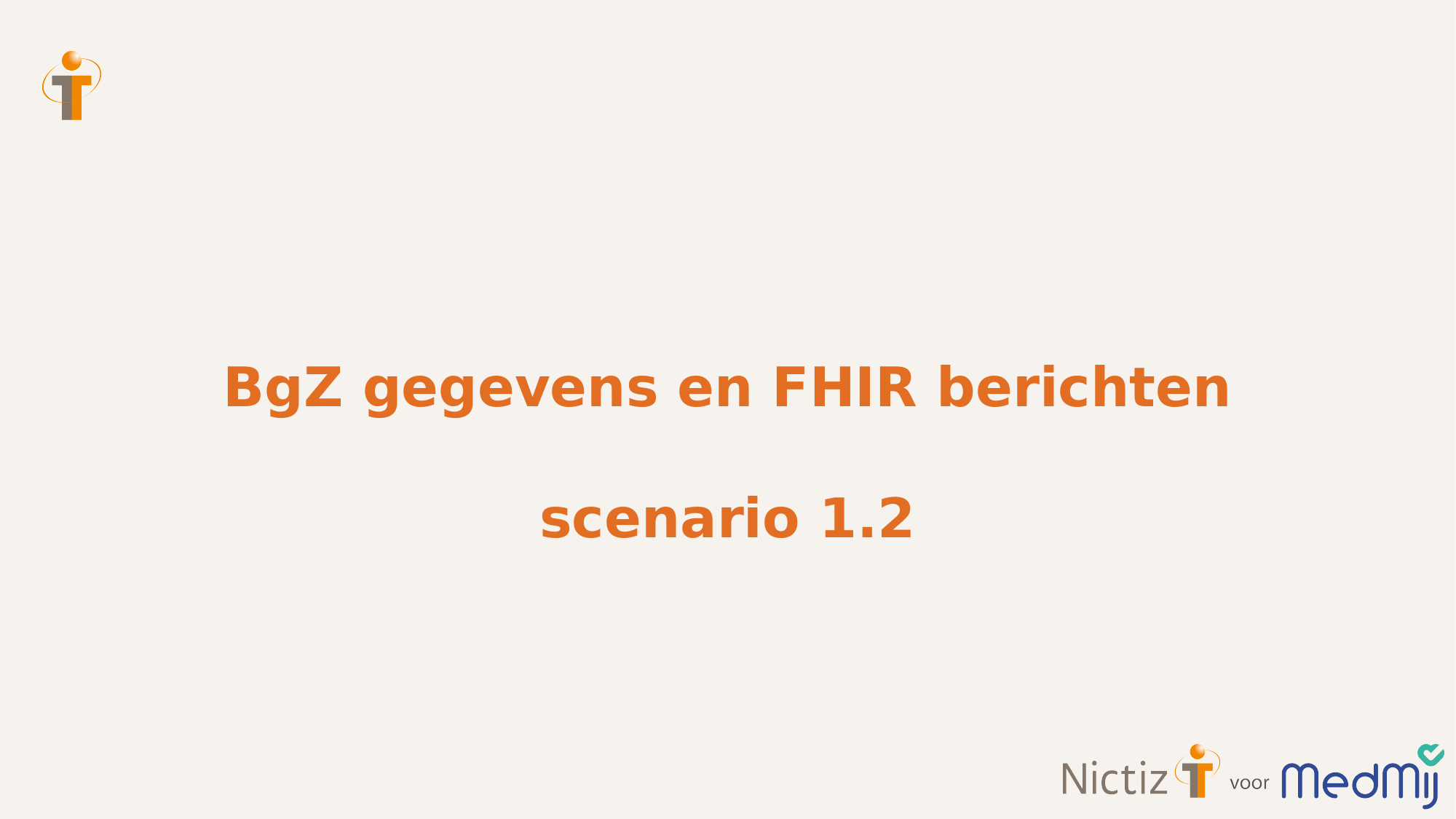

# BgZ gegevens en FHIR berichten scenario 1.2